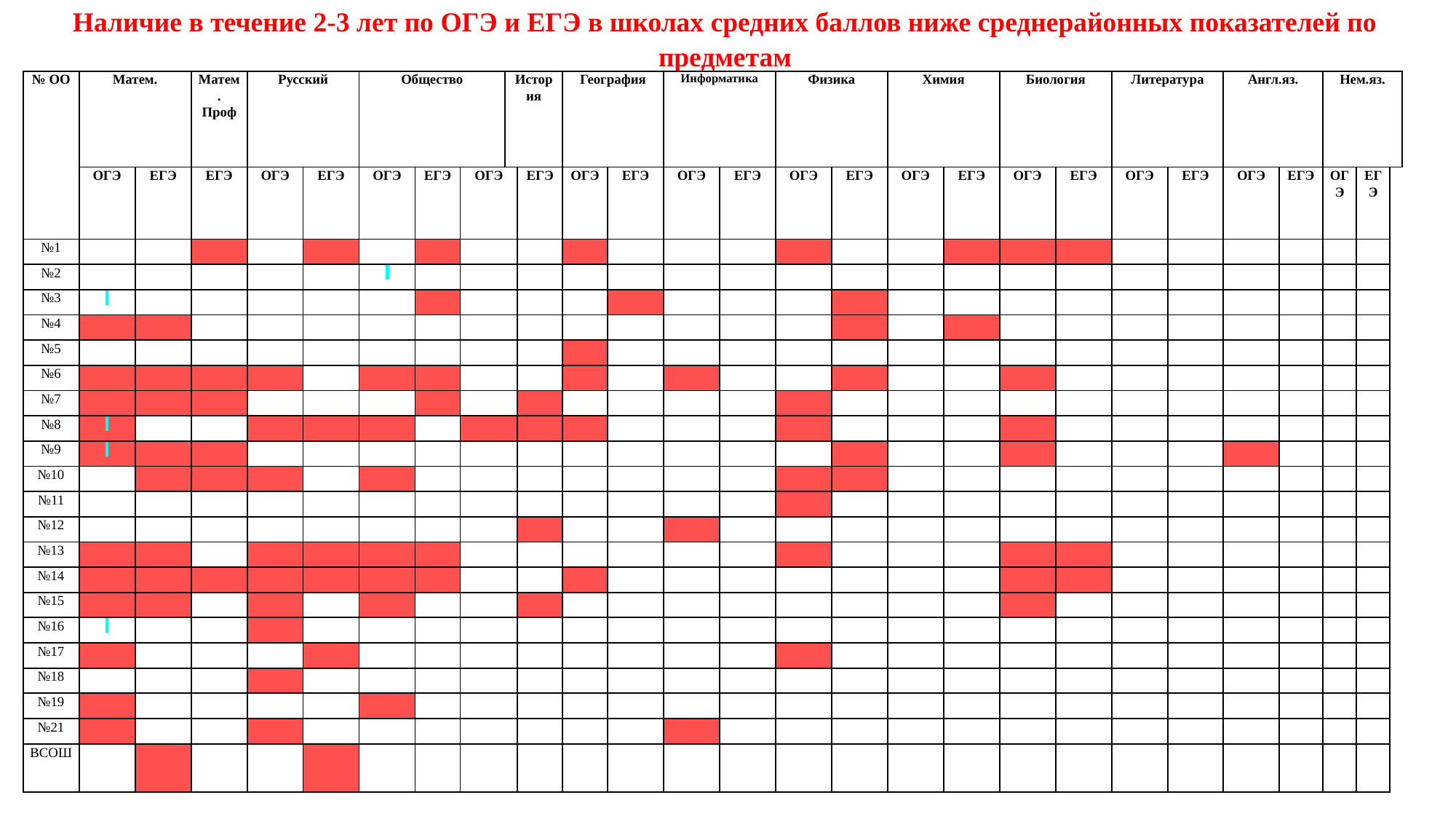

# Наличие в течение 2-3 лет по ОГЭ и ЕГЭ в школах средних баллов ниже среднерайонных показателей по предметам
| № ОО | Матем. |  | Матем. Проф | Русский |  | Общество |  |  | История |  | География |  | Информатика |  | Физика |  | Химия |  | Биология |  | Литература |  | Англ.яз. |  | Нем.яз. |  |  |
| --- | --- | --- | --- | --- | --- | --- | --- | --- | --- | --- | --- | --- | --- | --- | --- | --- | --- | --- | --- | --- | --- | --- | --- | --- | --- | --- | --- |
|  | ОГЭ | ЕГЭ | ЕГЭ | ОГЭ | ЕГЭ | ОГЭ | ЕГЭ | ОГЭ |  | ЕГЭ | ОГЭ | ЕГЭ | ОГЭ | ЕГЭ | ОГЭ | ЕГЭ | ОГЭ | ЕГЭ | ОГЭ | ЕГЭ | ОГЭ | ЕГЭ | ОГЭ | ЕГЭ | ОГЭ | ЕГЭ |  |
| №1 |  |  |  |  |  |  |  |  |  |  |  |  |  |  |  |  |  |  |  |  |  |  |  |  |  |  |  |
| №2 |  |  |  |  |  |  |  |  |  |  |  |  |  |  |  |  |  |  |  |  |  |  |  |  |  |  |  |
| №3 |  |  |  |  |  |  |  |  |  |  |  |  |  |  |  |  |  |  |  |  |  |  |  |  |  |  |  |
| №4 |  |  |  |  |  |  |  |  |  |  |  |  |  |  |  |  |  |  |  |  |  |  |  |  |  |  |  |
| №5 |  |  |  |  |  |  |  |  |  |  |  |  |  |  |  |  |  |  |  |  |  |  |  |  |  |  |  |
| №6 |  |  |  |  |  |  |  |  |  |  |  |  |  |  |  |  |  |  |  |  |  |  |  |  |  |  |  |
| №7 |  |  |  |  |  |  |  |  |  |  |  |  |  |  |  |  |  |  |  |  |  |  |  |  |  |  |  |
| №8 |  |  |  |  |  |  |  |  |  |  |  |  |  |  |  |  |  |  |  |  |  |  |  |  |  |  |  |
| №9 |  |  |  |  |  |  |  |  |  |  |  |  |  |  |  |  |  |  |  |  |  |  |  |  |  |  |  |
| №10 |  |  |  |  |  |  |  |  |  |  |  |  |  |  |  |  |  |  |  |  |  |  |  |  |  |  |  |
| №11 |  |  |  |  |  |  |  |  |  |  |  |  |  |  |  |  |  |  |  |  |  |  |  |  |  |  |  |
| №12 |  |  |  |  |  |  |  |  |  |  |  |  |  |  |  |  |  |  |  |  |  |  |  |  |  |  |  |
| №13 |  |  |  |  |  |  |  |  |  |  |  |  |  |  |  |  |  |  |  |  |  |  |  |  |  |  |  |
| №14 |  |  |  |  |  |  |  |  |  |  |  |  |  |  |  |  |  |  |  |  |  |  |  |  |  |  |  |
| №15 |  |  |  |  |  |  |  |  |  |  |  |  |  |  |  |  |  |  |  |  |  |  |  |  |  |  |  |
| №16 |  |  |  |  |  |  |  |  |  |  |  |  |  |  |  |  |  |  |  |  |  |  |  |  |  |  |  |
| №17 |  |  |  |  |  |  |  |  |  |  |  |  |  |  |  |  |  |  |  |  |  |  |  |  |  |  |  |
| №18 |  |  |  |  |  |  |  |  |  |  |  |  |  |  |  |  |  |  |  |  |  |  |  |  |  |  |  |
| №19 |  |  |  |  |  |  |  |  |  |  |  |  |  |  |  |  |  |  |  |  |  |  |  |  |  |  |  |
| №21 |  |  |  |  |  |  |  |  |  |  |  |  |  |  |  |  |  |  |  |  |  |  |  |  |  |  |  |
| ВСОШ |  |  |  |  |  |  |  |  |  |  |  |  |  |  |  |  |  |  |  |  |  |  |  |  |  |  |  |